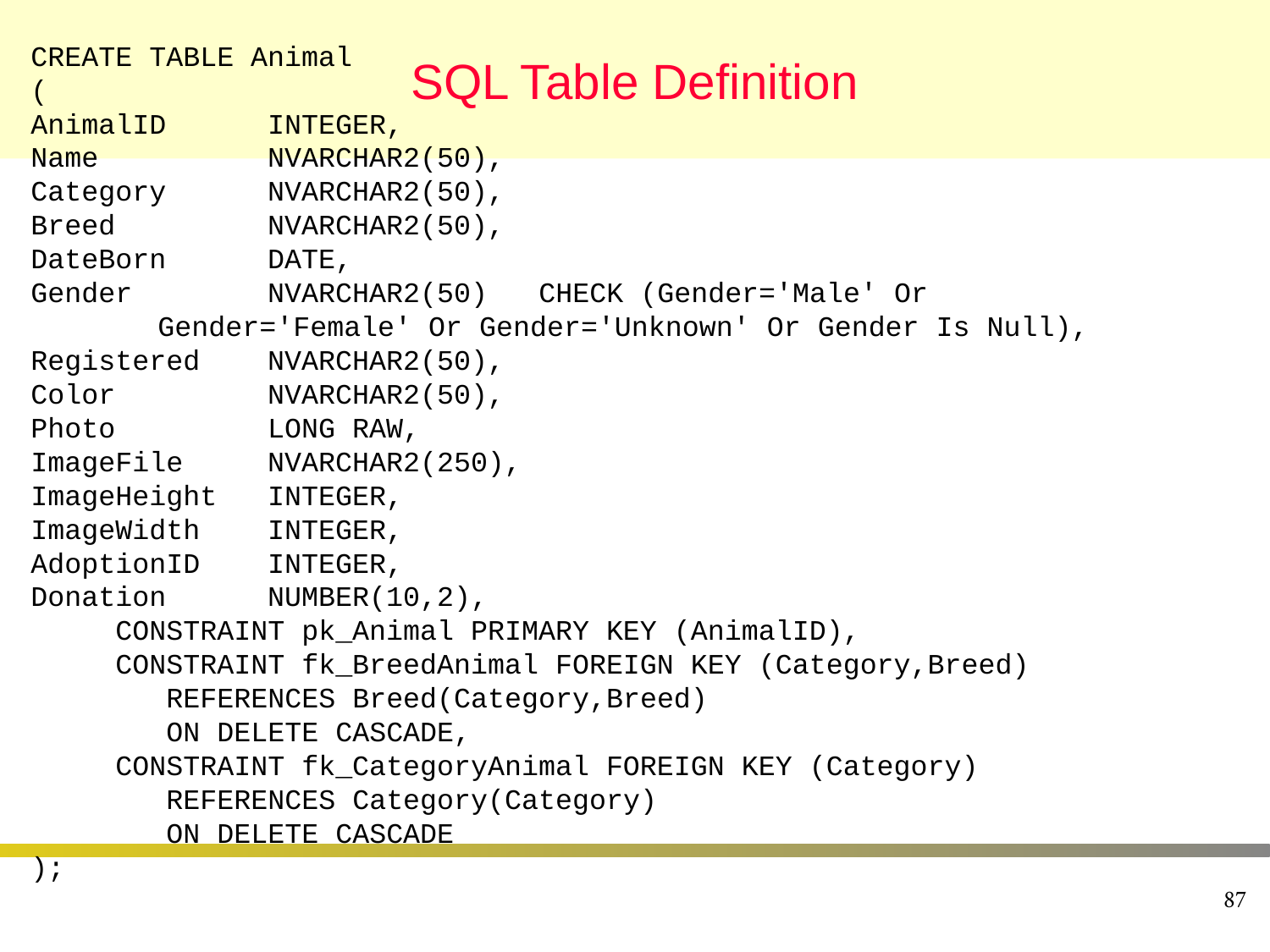

# SQL Table Definition
CREATE TABLE Animal
(
AnimalID      INTEGER,
Name          NVARCHAR2(50),
Category      NVARCHAR2(50),
Breed         NVARCHAR2(50),
DateBorn      DATE,
Gender        NVARCHAR2(50)	CHECK (Gender='Male' Or
	Gender='Female' Or Gender='Unknown' Or Gender Is Null),
Registered    NVARCHAR2(50),
Color         NVARCHAR2(50),
Photo         LONG RAW,
ImageFile     NVARCHAR2(250),
ImageHeight   INTEGER,
ImageWidth    INTEGER,
AdoptionID    INTEGER,
Donation      NUMBER(10,2),
     CONSTRAINT pk_Animal PRIMARY KEY (AnimalID),
     CONSTRAINT fk_BreedAnimal FOREIGN KEY (Category,Breed)
        REFERENCES Breed(Category,Breed)
        ON DELETE CASCADE,
     CONSTRAINT fk_CategoryAnimal FOREIGN KEY (Category)
        REFERENCES Category(Category)
        ON DELETE CASCADE
);
87